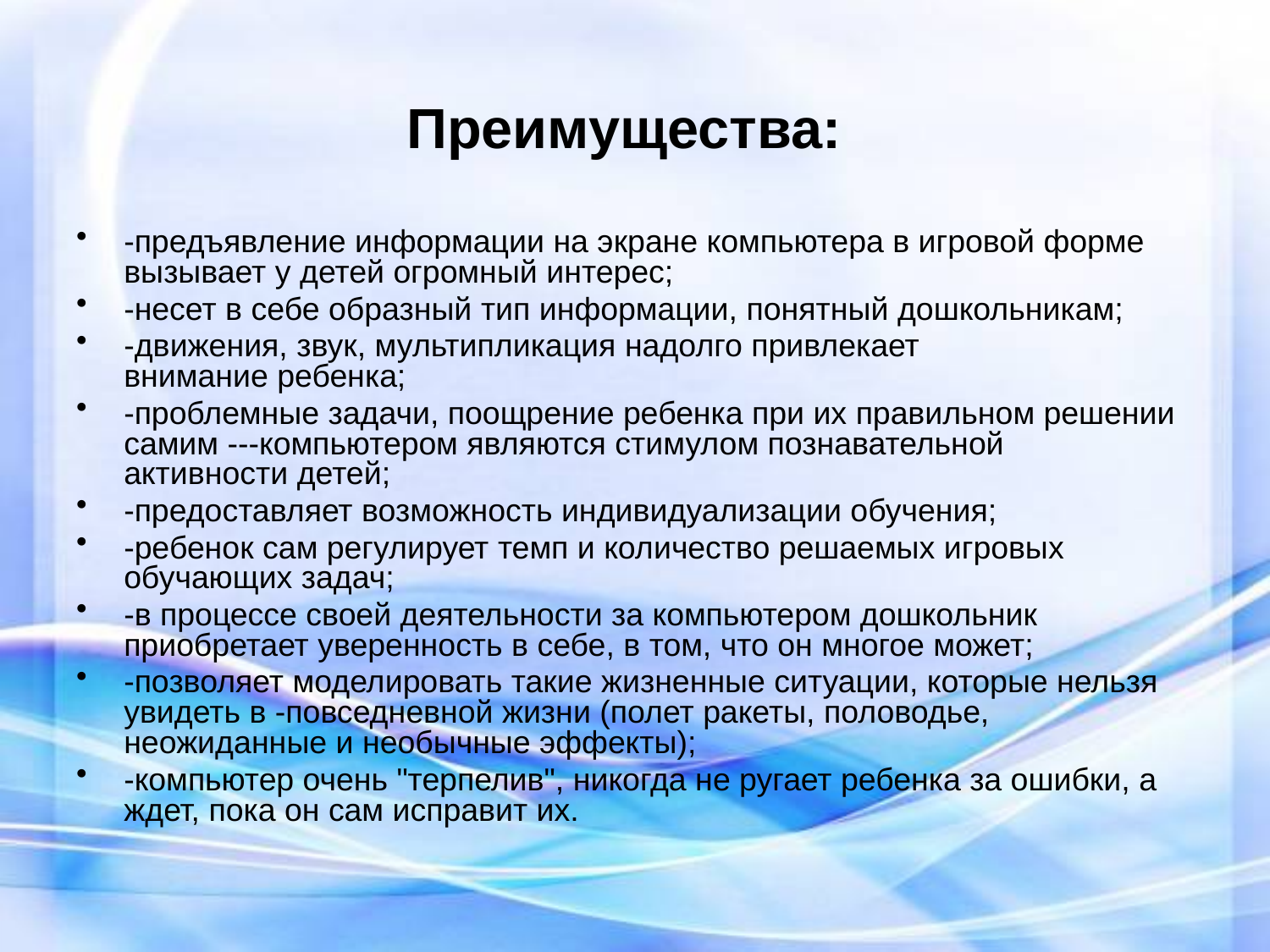

# Преимущества:
-предъявление информации на экране компьютера в игровой форме вызывает у детей огромный интерес;
-несет в себе образный тип информации, понятный дошкольникам;
-движения, звук, мультипликация надолго привлекает внимание ребенка;
-проблемные задачи, поощрение ребенка при их правильном решении самим ---компьютером являются стимулом познавательной активности детей;
-предоставляет возможность индивидуализации обучения;
-ребенок сам регулирует темп и количество решаемых игровых обучающих задач;
-в процессе своей деятельности за компьютером дошкольник приобретает уверенность в себе, в том, что он многое может;
-позволяет моделировать такие жизненные ситуации, которые нельзя увидеть в -повседневной жизни (полет ракеты, половодье, неожиданные и необычные эффекты);
-компьютер очень "терпелив", никогда не ругает ребенка за ошибки, а ждет, пока он сам исправит их.